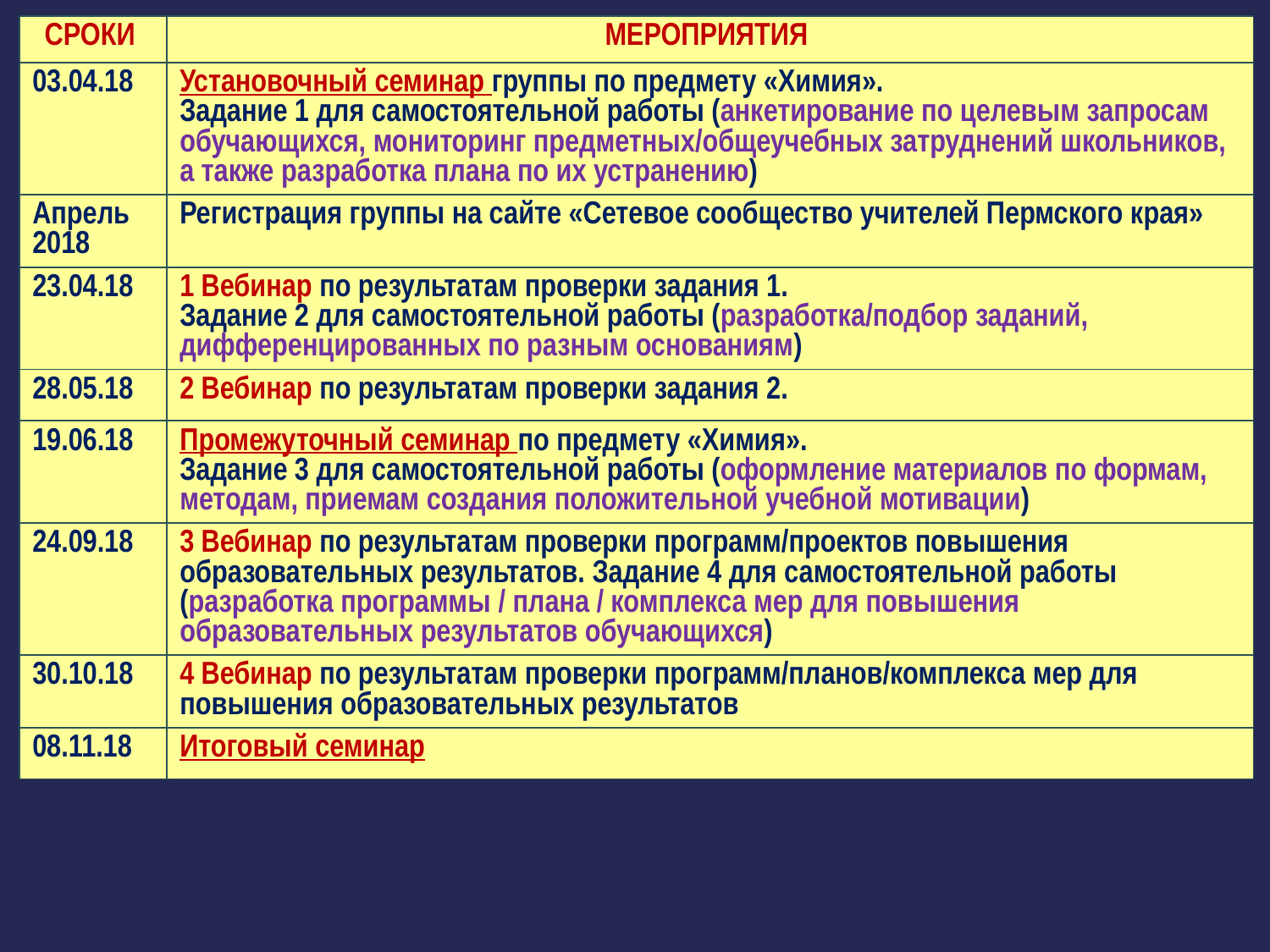

| СРОКИ | МЕРОПРИЯТИЯ |
| --- | --- |
| 03.04.18 | Установочный семинар группы по предмету «Химия». Задание 1 для самостоятельной работы (анкетирование по целевым запросам обучающихся, мониторинг предметных/общеучебных затруднений школьников, а также разработка плана по их устранению) |
| Апрель 2018 | Регистрация группы на сайте «Сетевое сообщество учителей Пермского края» |
| 23.04.18 | 1 Вебинар по результатам проверки задания 1. Задание 2 для самостоятельной работы (разработка/подбор заданий, дифференцированных по разным основаниям) |
| 28.05.18 | 2 Вебинар по результатам проверки задания 2. |
| 19.06.18 | Промежуточный семинар по предмету «Химия». Задание 3 для самостоятельной работы (оформление материалов по формам, методам, приемам создания положительной учебной мотивации) |
| 24.09.18 | 3 Вебинар по результатам проверки программ/проектов повышения образовательных результатов. Задание 4 для самостоятельной работы (разработка программы / плана / комплекса мер для повышения образовательных результатов обучающихся) |
| 30.10.18 | 4 Вебинар по результатам проверки программ/планов/комплекса мер для повышения образовательных результатов |
| 08.11.18 | Итоговый семинар |